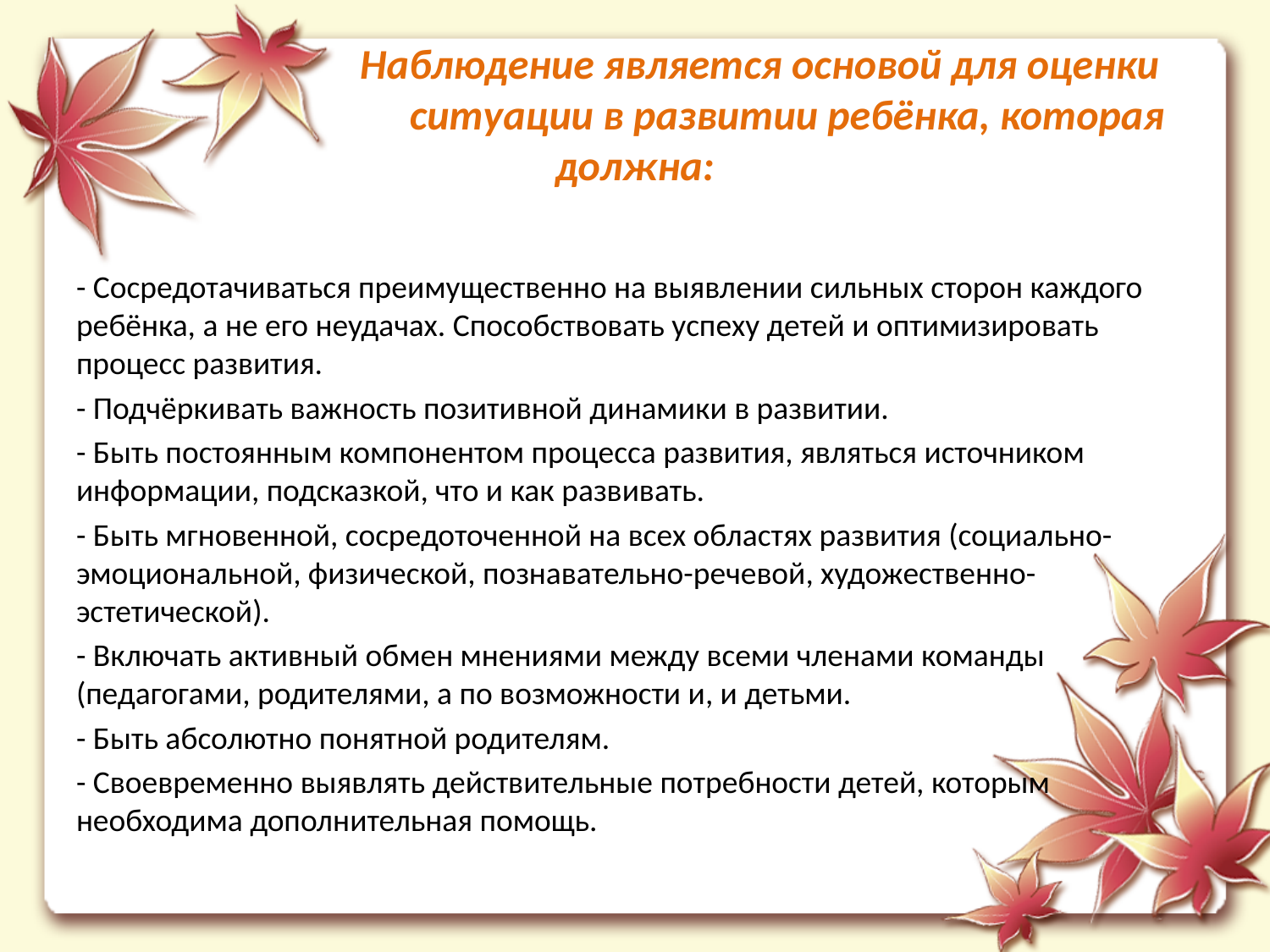

# Наблюдение является основой для оценки ситуации в развитии ребёнка, которая должна:

- Сосредотачиваться преимущественно на выявлении сильных сторон каждого ребёнка, а не его неудачах. Способствовать успеху детей и оптимизировать процесс развития.
- Подчёркивать важность позитивной динамики в развитии.
- Быть постоянным компонентом процесса развития, являться источником информации, подсказкой, что и как развивать.
- Быть мгновенной, сосредоточенной на всех областях развития (социально-эмоциональной, физической, познавательно-речевой, художественно-эстетической).
- Включать активный обмен мнениями между всеми членами команды (педагогами, родителями, а по возможности и, и детьми.
- Быть абсолютно понятной родителям.
- Своевременно выявлять действительные потребности детей, которым необходима дополнительная помощь.